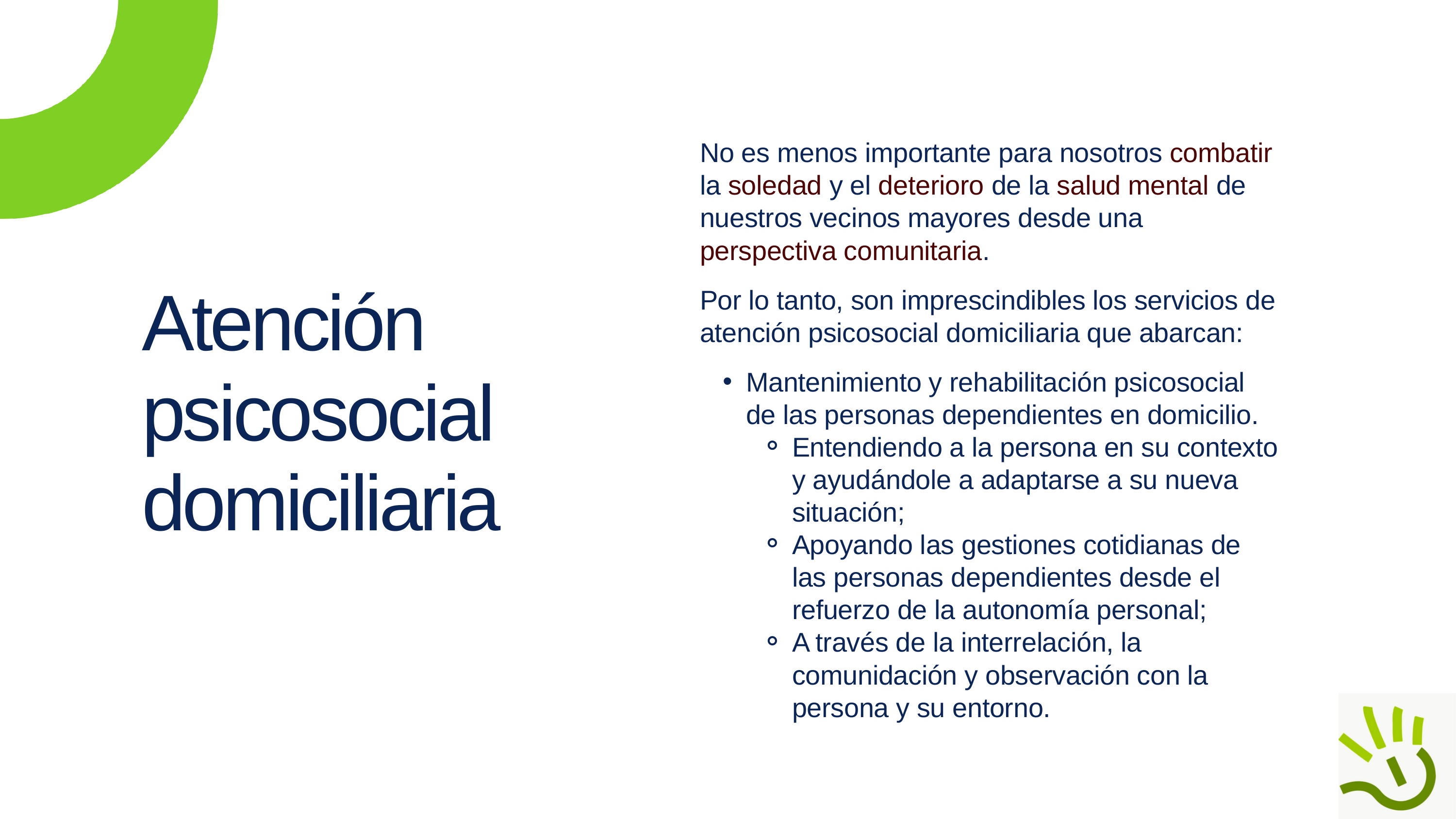

No es menos importante para nosotros combatir la soledad y el deterioro de la salud mental de nuestros vecinos mayores desde una perspectiva comunitaria.

Por lo tanto, son imprescindibles los servicios de atención psicosocial domiciliaria que abarcan:

Mantenimiento y rehabilitación psicosocial de las personas dependientes en domicilio.
Entendiendo a la persona en su contexto y ayudándole a adaptarse a su nueva situación;
Apoyando las gestiones cotidianas de las personas dependientes desde el refuerzo de la autonomía personal;
A través de la interrelación, la comunidación y observación con la persona y su entorno.
Atención psicosocial domiciliaria